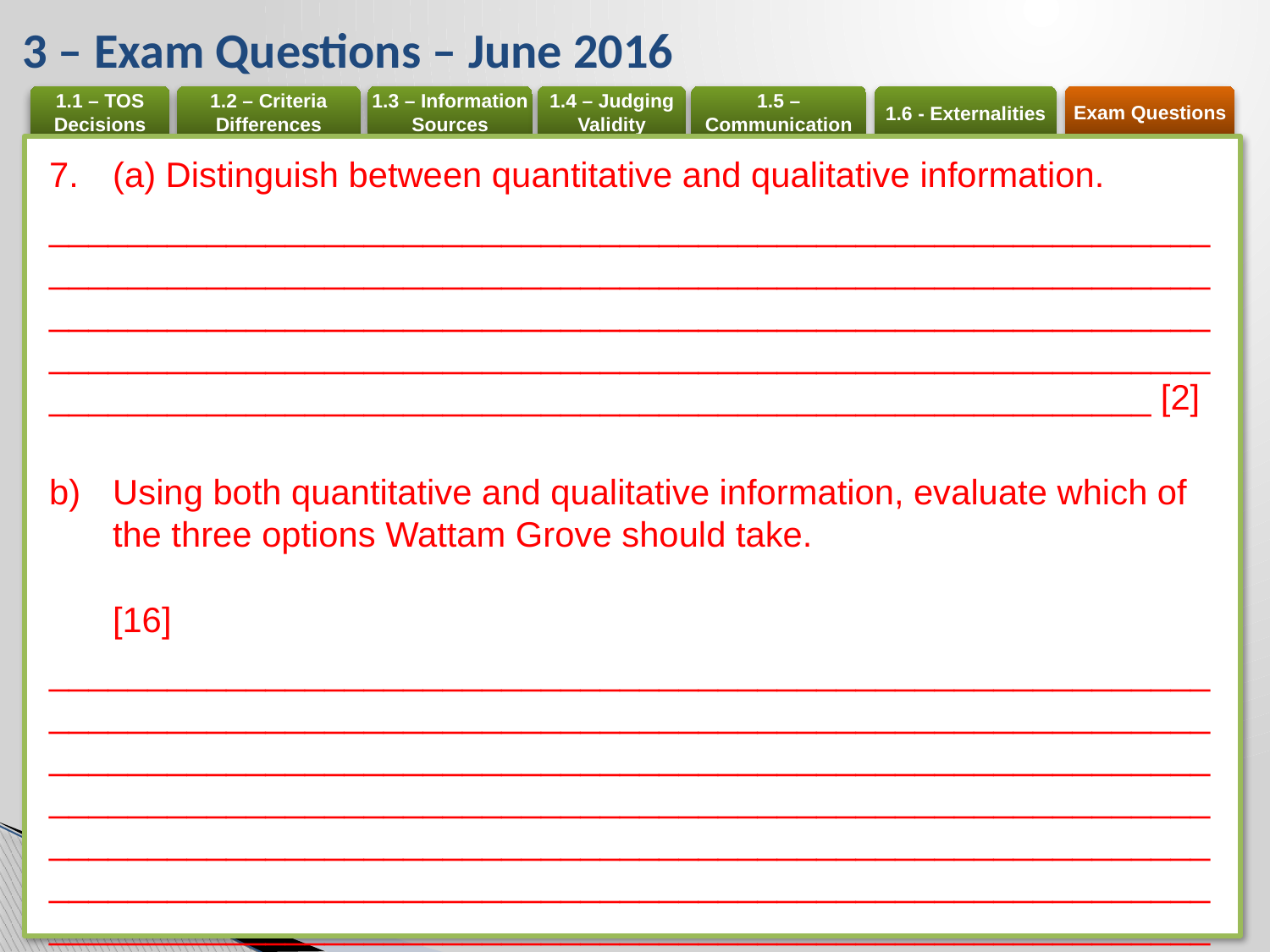

# 3 – Exam Questions – June 2016
(a) Distinguish between quantitative and qualitative information.
____________________________________________________________________________________________________________________________________________________________________________________________________________________________________________________________________________________________________ [2]
Using both quantitative and qualitative information, evaluate which of the three options Wattam Grove should take.	[16]
________________________________________________________________________________________________________________________________________________________________________________________________________________________________________________________________________________________________________________________________________________________________________________________________________________________________________________________________________________________